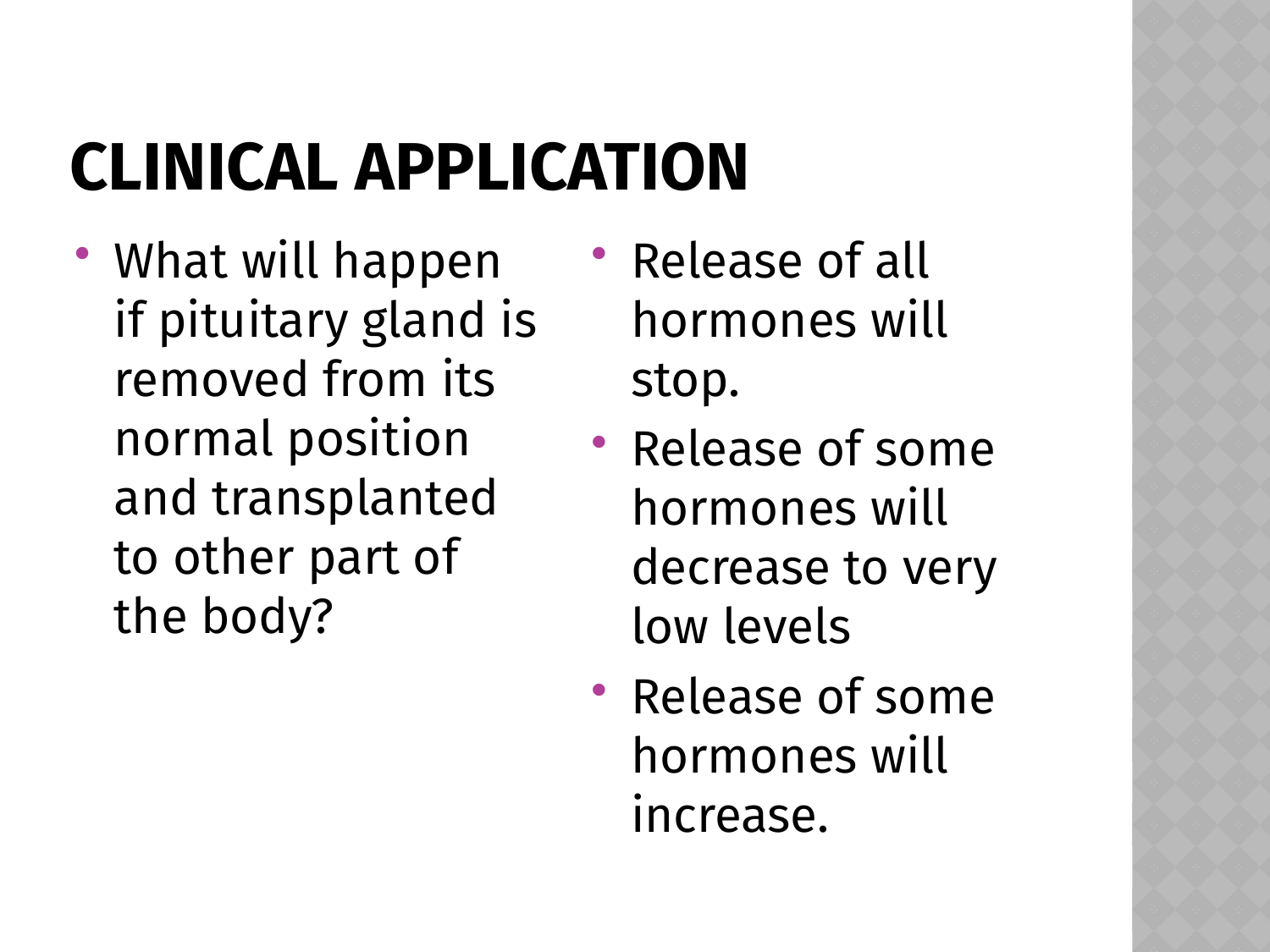

# Clinical application
What will happen if pituitary gland is removed from its normal position and transplanted to other part of the body?
Release of all hormones will stop.
Release of some hormones will decrease to very low levels
Release of some hormones will increase.